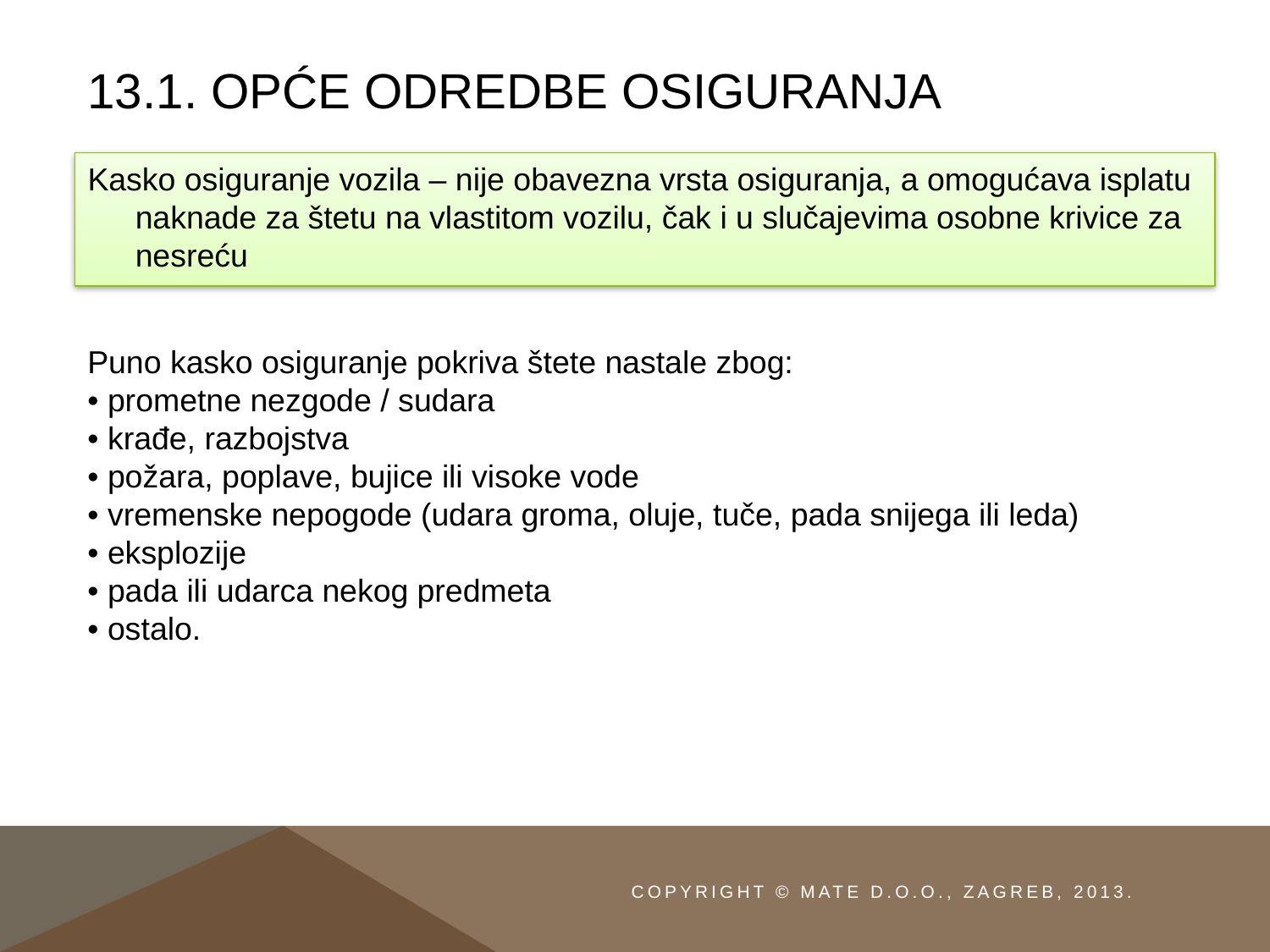

# 13.1. Opće odredbe osiguranja
Kasko osiguranje vozila – nije obavezna vrsta osiguranja, a omogućava isplatu naknade za štetu na vlastitom vozilu, čak i u slučajevima osobne krivice za nesreću
Puno kasko osiguranje pokriva štete nastale zbog:
• prometne nezgode / sudara
• krađe, razbojstva
• požara, poplave, bujice ili visoke vode
• vremenske nepogode (udara groma, oluje, tuče, pada snijega ili leda)
• eksplozije
• pada ili udarca nekog predmeta
• ostalo.
Copyright © MATE d.o.o., Zagreb, 2013.